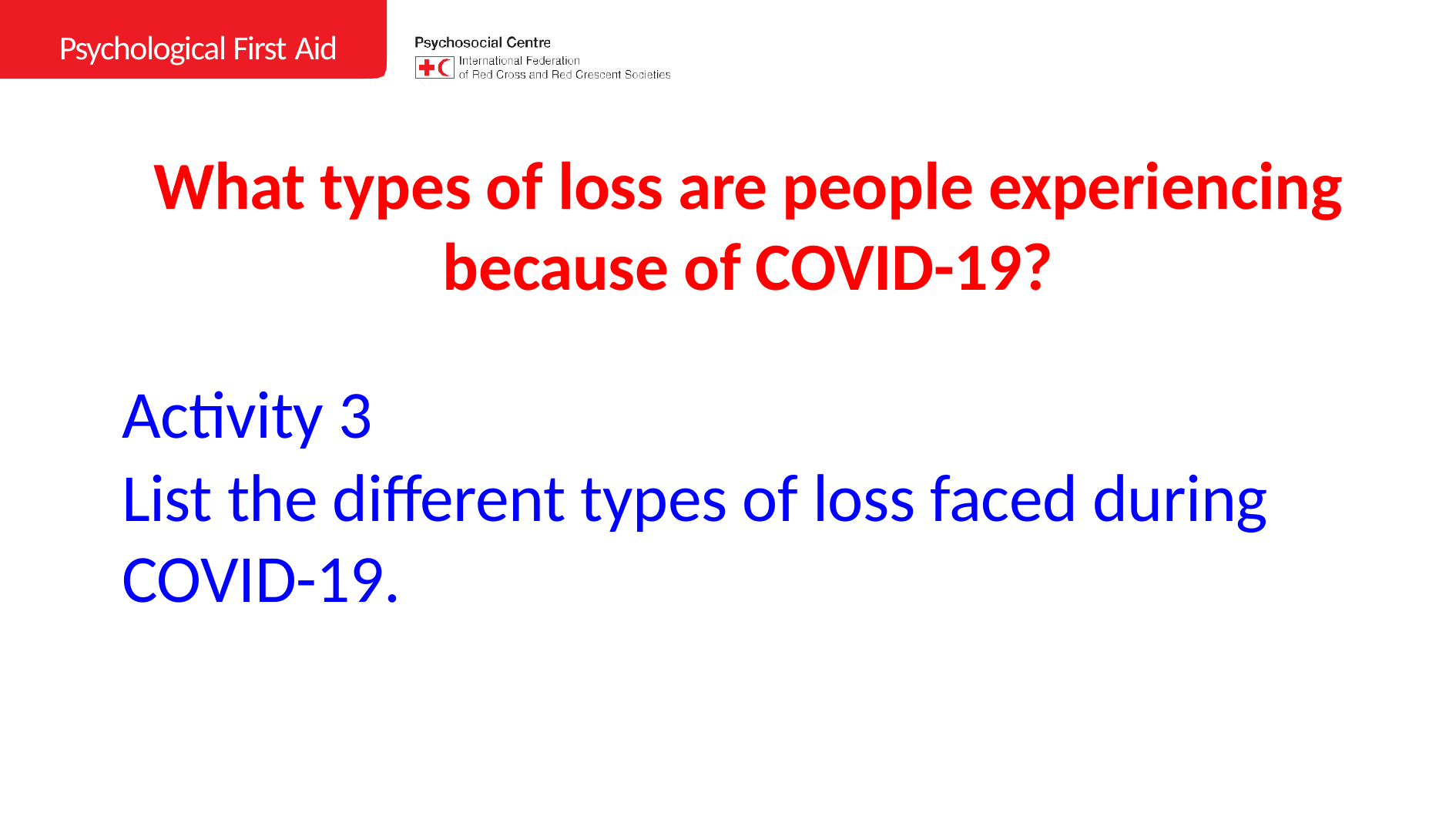

Psychological First Aid

# What types of loss are people experiencing because of COVID-19?
Activity 3
List the different types of loss faced during COVID-19.

SYRIAN ARAB RED CRESCENT